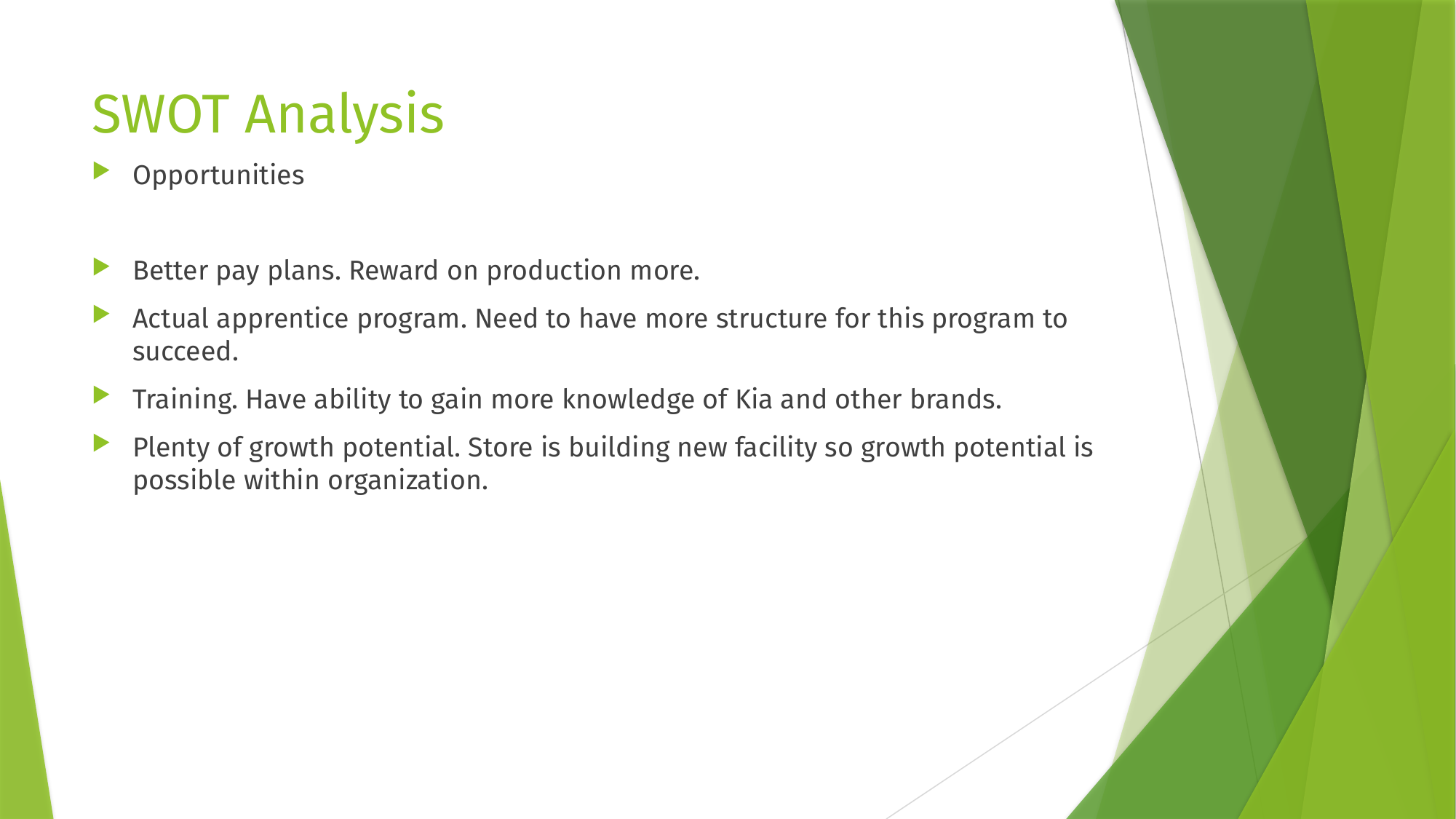

# SWOT Analysis
Opportunities

Better pay plans. Reward on production more.
Actual apprentice program. Need to have more structure for this program to succeed.
Training. Have ability to gain more knowledge of Kia and other brands.
Plenty of growth potential. Store is building new facility so growth potential is possible within organization.